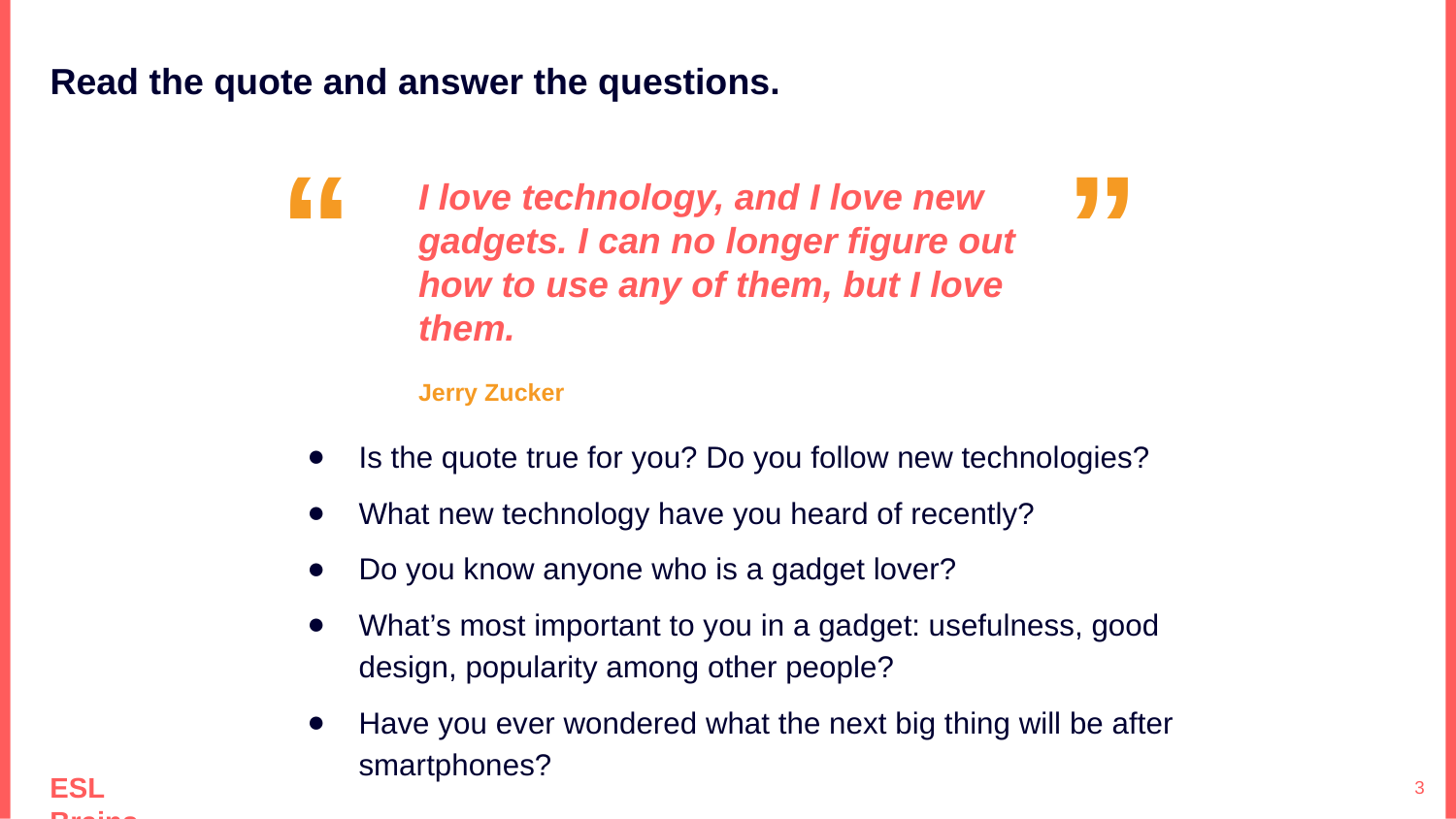

Read the quote and answer the questions.
“
”
I love technology, and I love new gadgets. I can no longer figure out how to use any of them, but I love them.

Jerry Zucker

Is the quote true for you? Do you follow new technologies?
What new technology have you heard of recently?
Do you know anyone who is a gadget lover?
What’s most important to you in a gadget: usefulness, good design, popularity among other people?
Have you ever wondered what the next big thing will be after smartphones?
3